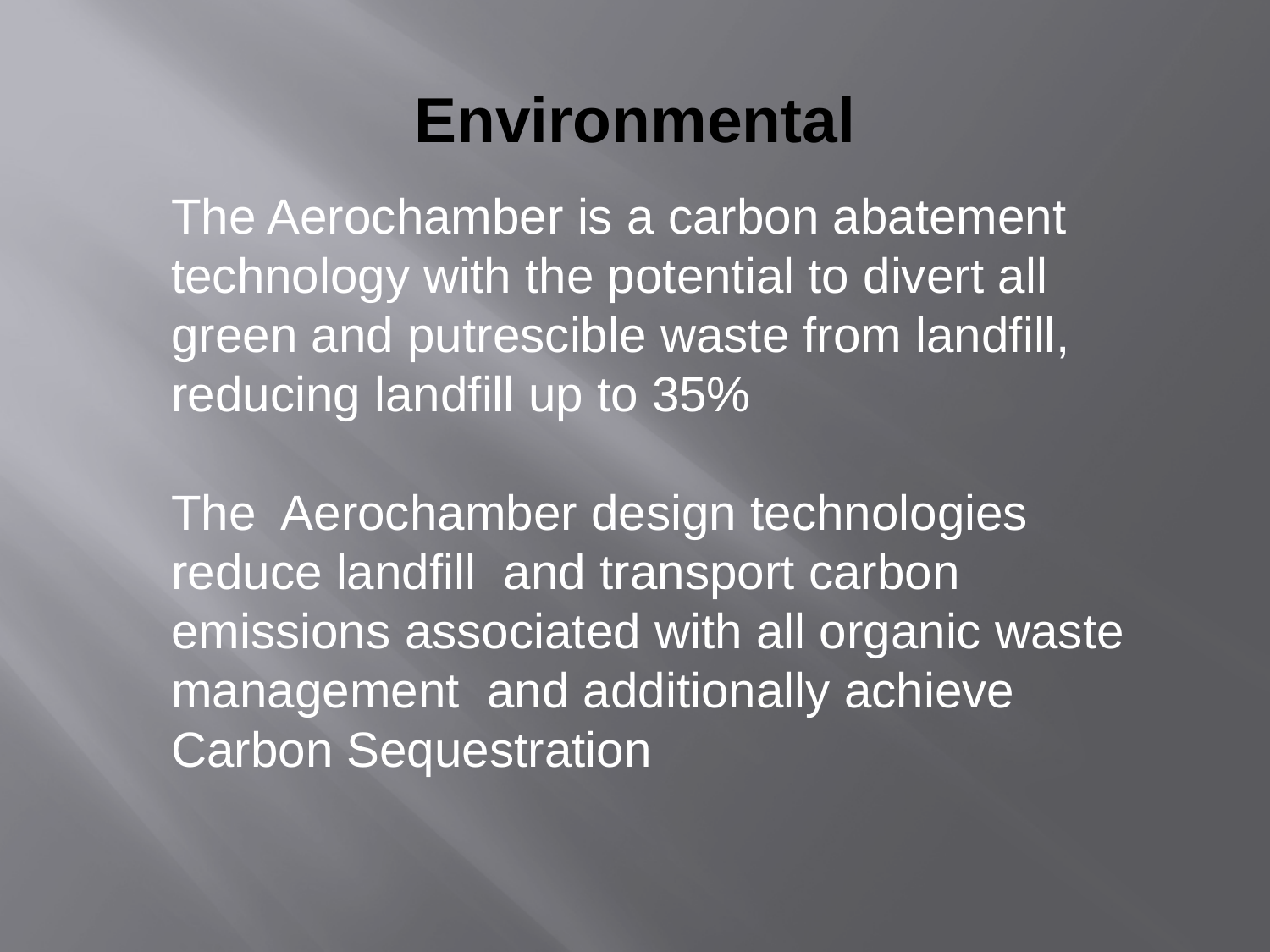

# Environmental
The Aerochamber is a carbon abatement technology with the potential to divert all green and putrescible waste from landfill, reducing landfill up to 35%

The  Aerochamber design technologies reduce landfill  and transport carbon emissions associated with all organic waste management  and additionally achieve Carbon Sequestration